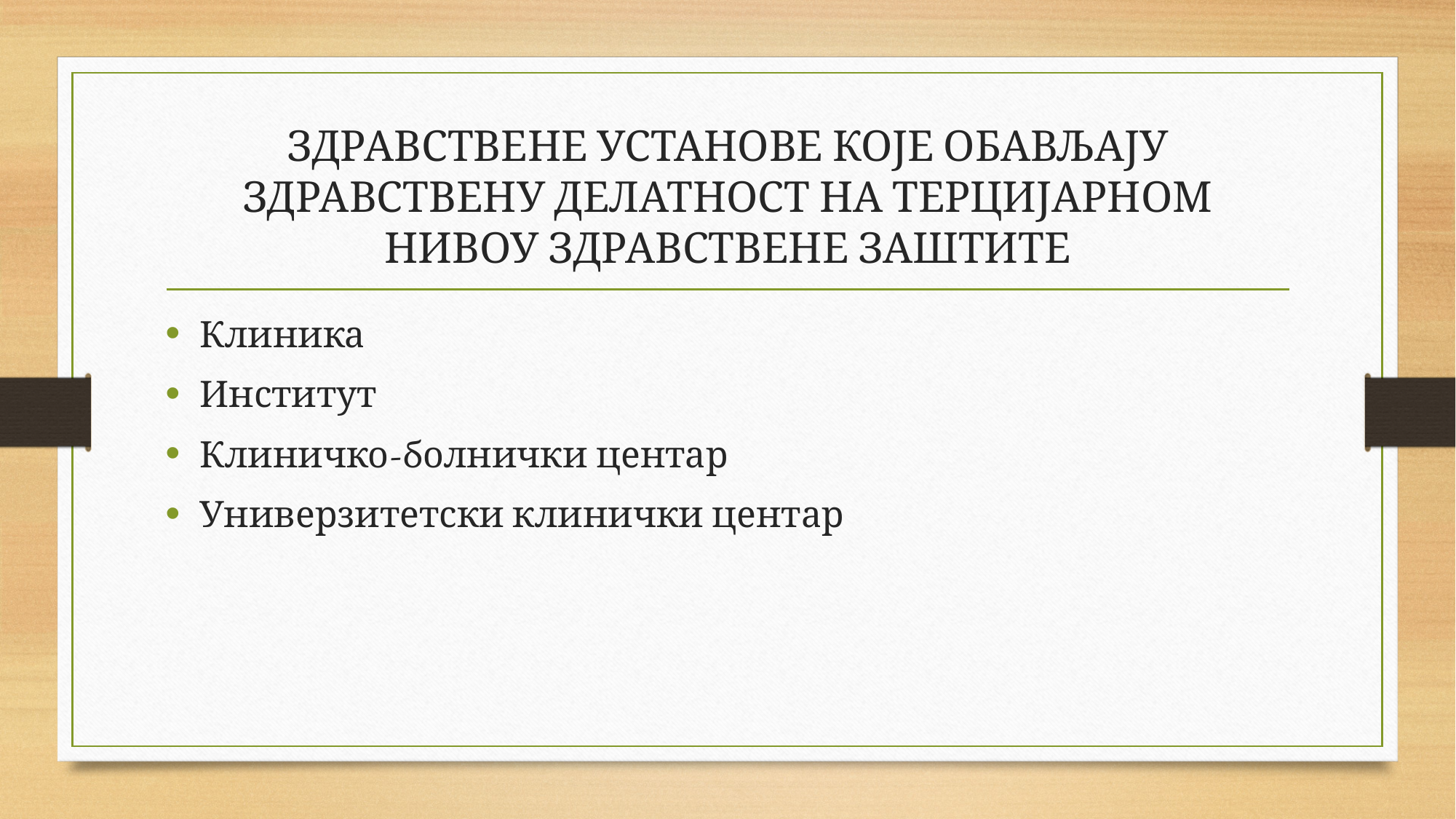

# ЗДРАВСТВЕНЕ УСТАНОВЕ КОЈЕ ОБАВЉАЈУ ЗДРАВСТВЕНУ ДЕЛАТНОСТ НА ТЕРЦИЈАРНОМ НИВОУ ЗДРАВСТВЕНЕ ЗАШТИТЕ
Клиника
Институт
Клиничко-болнички центар
Универзитетски клинички центар